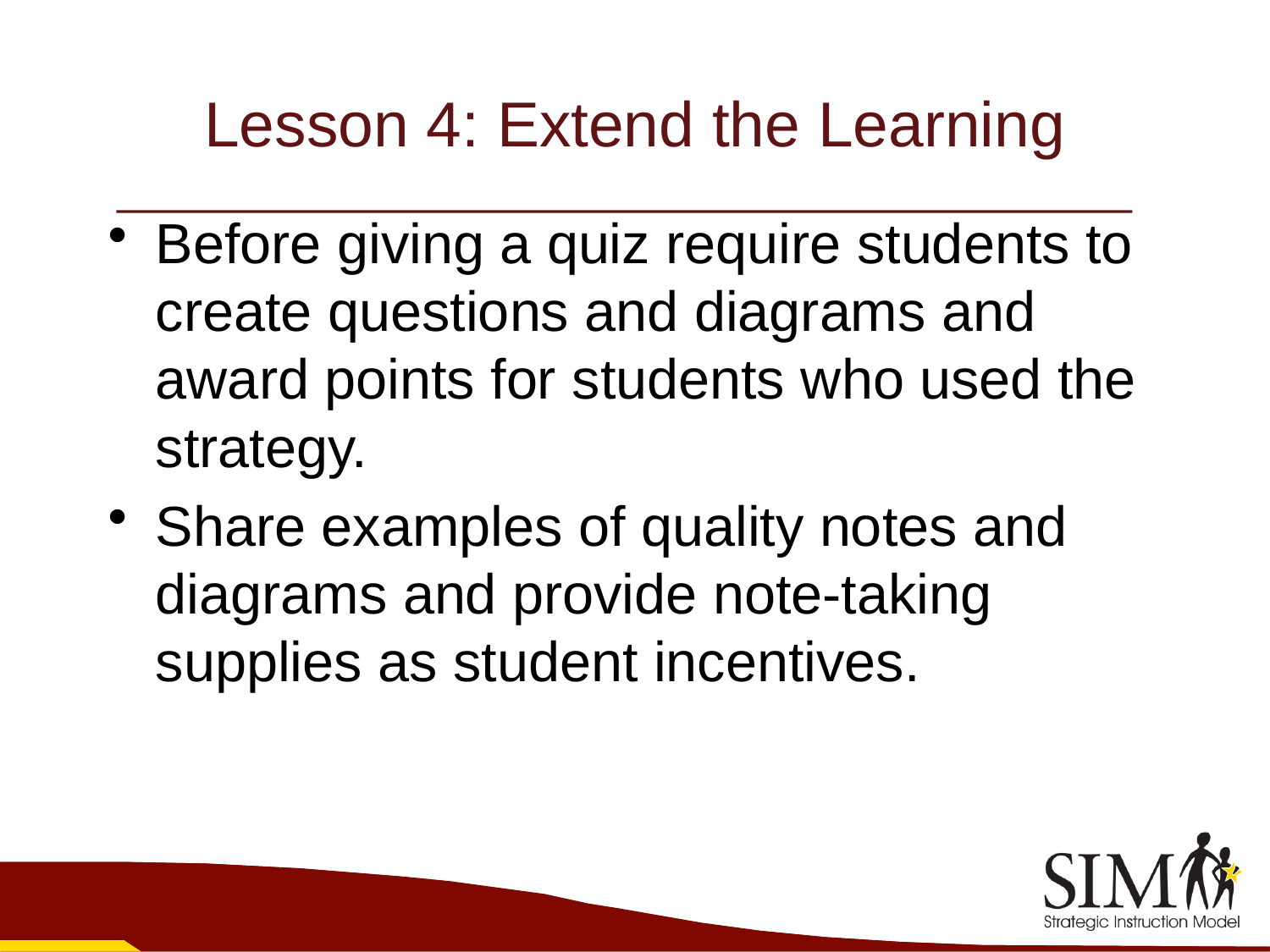

# Lesson 4: Extend the Learning
Before giving a quiz require students to create questions and diagrams and award points for students who used the strategy.
Share examples of quality notes and diagrams and provide note-taking supplies as student incentives.